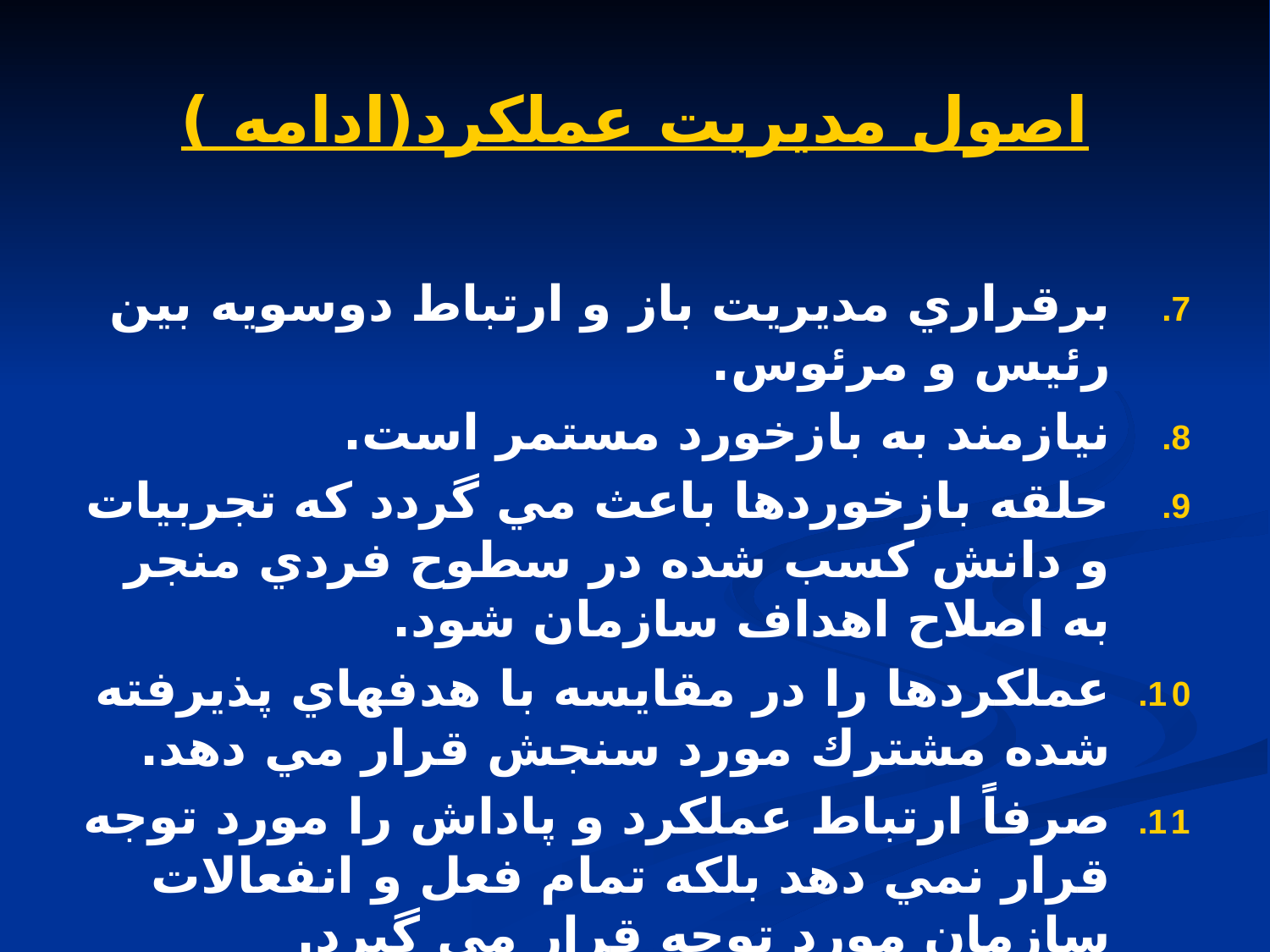

# اصول مديريت عملكرد(ادامه )

برقراري مديريت باز و ارتباط دوسويه بين رئيس و مرئوس.
نيازمند به بازخورد مستمر است.
حلقه بازخوردها باعث مي گردد كه تجربيات و دانش كسب شده در سطوح فردي منجر به اصلاح اهداف سازمان شود.
عملكردها را در مقايسه با هدفهاي پذيرفته شده مشترك مورد سنجش قرار مي دهد.
صرفاً ارتباط عملكرد و پاداش را مورد توجه قرار نمي دهد بلكه تمام فعل و انفعالات سازمان مورد توجه قرار مي گيرد.